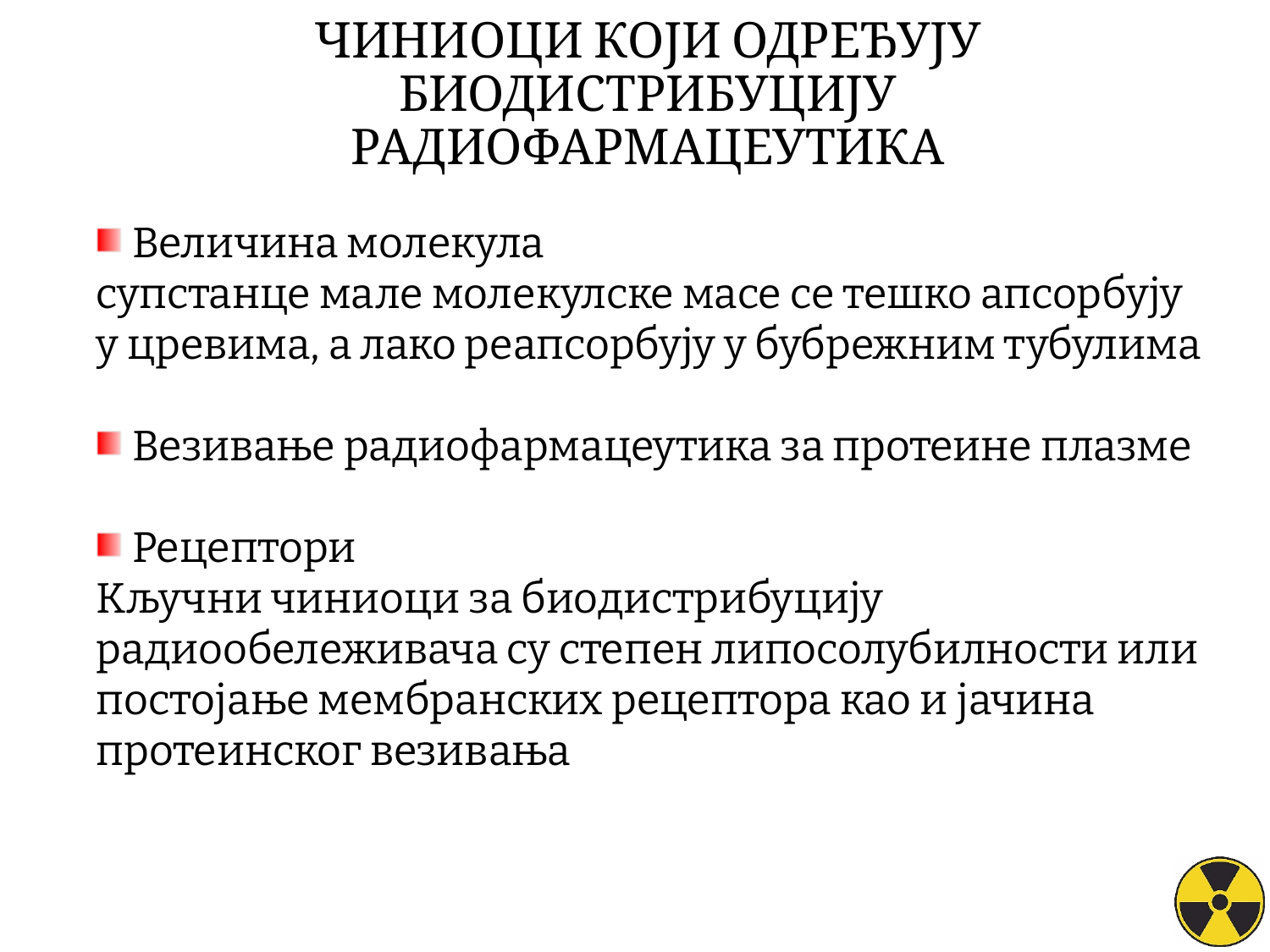

ЧИНИОЦИ КОЈИ ОДРЕЂУЈУ БИОДИСТРИБУЦИЈУ РАДИОФАРМАЦЕУТИКА
Величина молекула
супстанце мале молекулске масе се тешко апсорбују у цревима, а лако реапсорбују у бубрежним тубулима

Везивање радиофармацеутика за протеине плазме

Рецептори
Кључни чиниоци за биодистрибуцију радиообележивача су степен липосолубилности или постојање мембранских рецептора као и јачина протеинског везивања